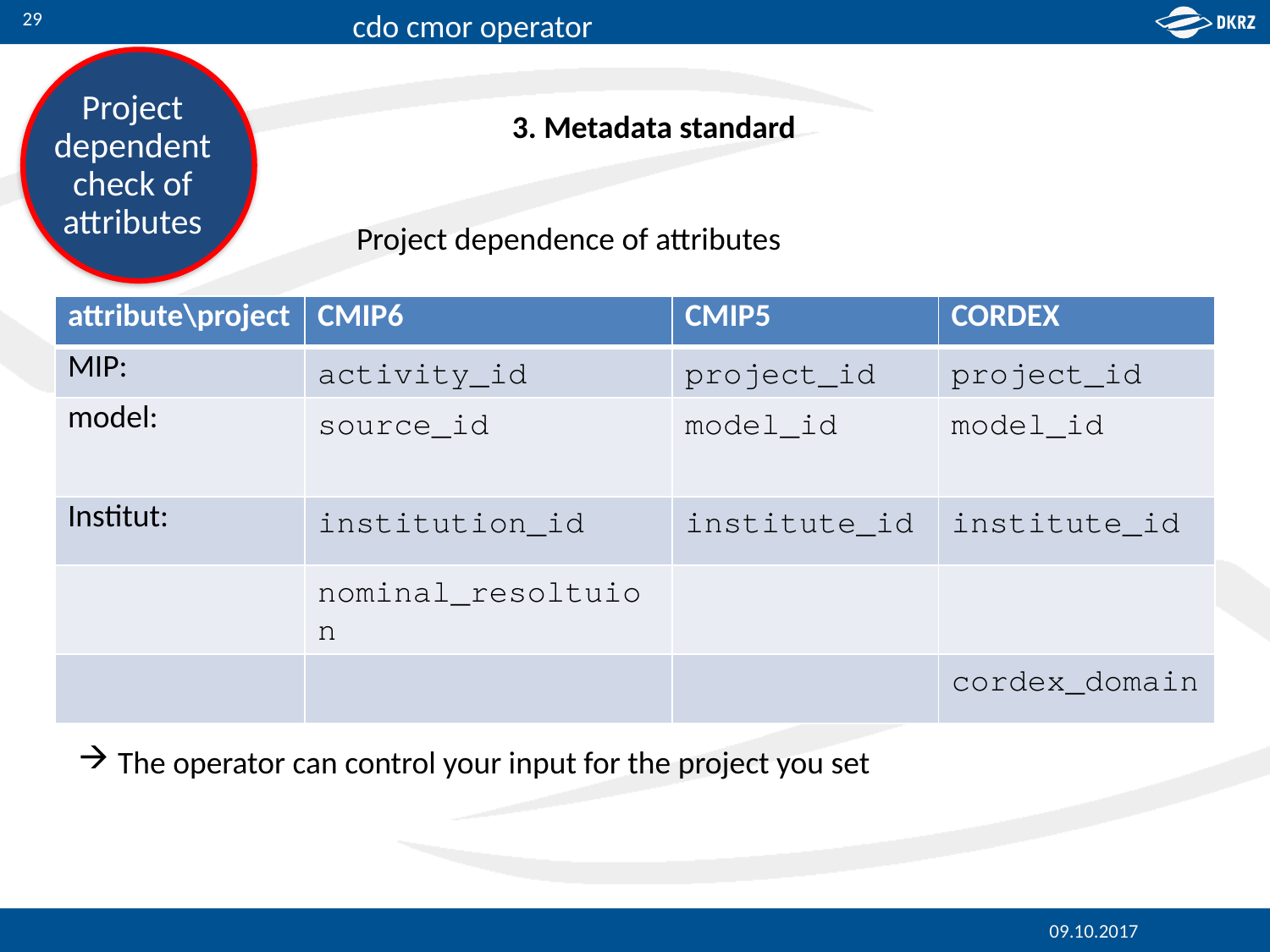

29

Project dependent check of attributes
3. Metadata standard

Project dependence of attributes
| attribute\project | CMIP6 | CMIP5 | CORDEX |
| --- | --- | --- | --- |
| MIP: | activity\_id | project\_id | project\_id |
| model: | source\_id | model\_id | model\_id |
| Institut: | institution\_id | institute\_id | institute\_id |
|  | nominal\_resoltuion |  |  |
|  |  |  | cordex\_domain |
The operator can control your input for the project you set
09.10.2017